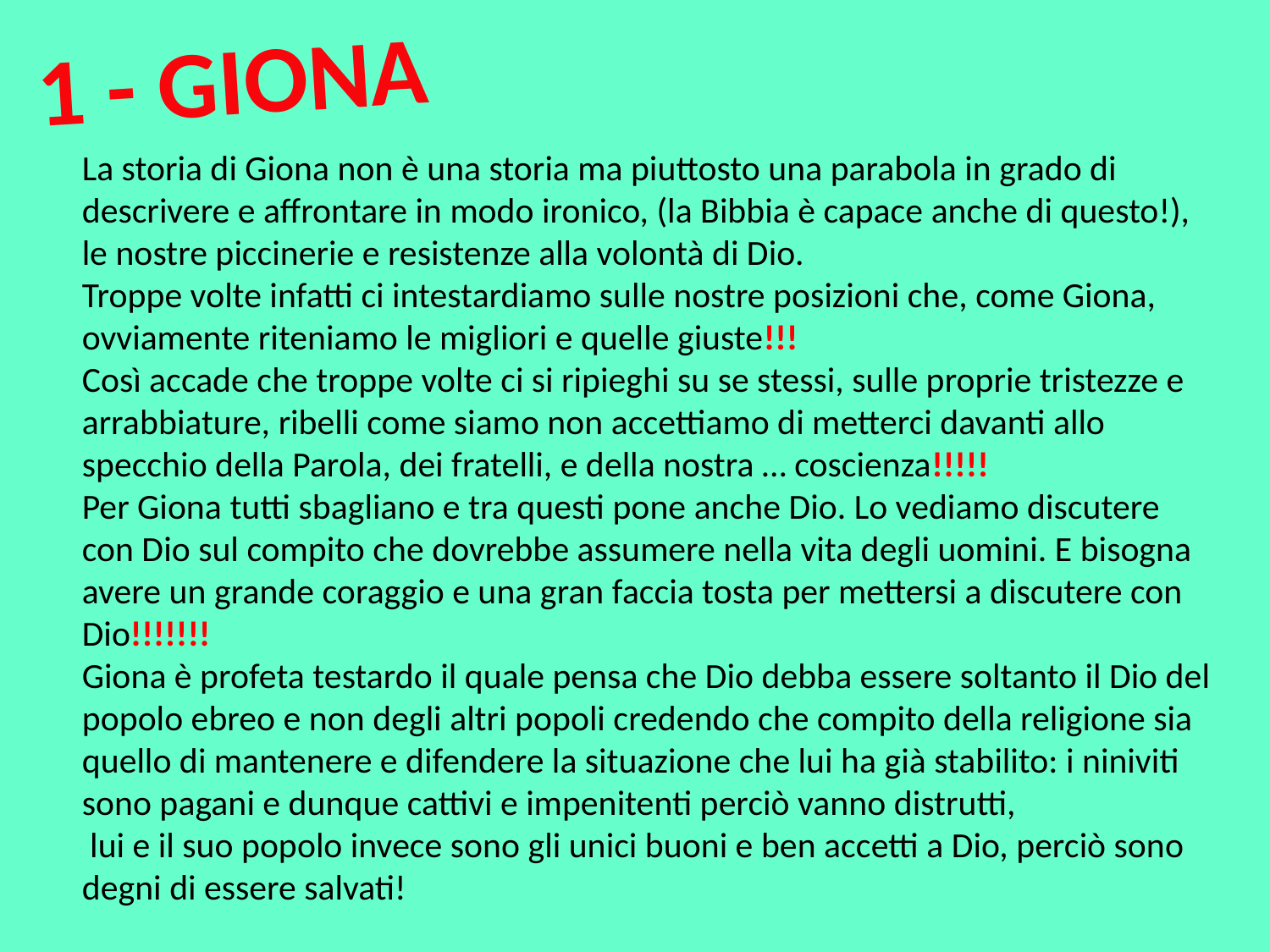

1 - GIONA
La storia di Giona non è una storia ma piuttosto una parabola in grado di descrivere e affrontare in modo ironico, (la Bibbia è capace anche di questo!), le nostre piccinerie e resistenze alla volontà di Dio.
Troppe volte infatti ci intestardiamo sulle nostre posizioni che, come Giona, ovviamente riteniamo le migliori e quelle giuste!!!
Così accade che troppe volte ci si ripieghi su se stessi, sulle proprie tristezze e arrabbiature, ribelli come siamo non accettiamo di metterci davanti allo specchio della Parola, dei fratelli, e della nostra … coscienza!!!!!
Per Giona tutti sbagliano e tra questi pone anche Dio. Lo vediamo discutere con Dio sul compito che dovrebbe assumere nella vita degli uomini. E bisogna avere un grande coraggio e una gran faccia tosta per mettersi a discutere con Dio!!!!!!!
Giona è profeta testardo il quale pensa che Dio debba essere soltanto il Dio del popolo ebreo e non degli altri popoli credendo che compito della religione sia quello di mantenere e difendere la situazione che lui ha già stabilito: i niniviti sono pagani e dunque cattivi e impenitenti perciò vanno distrutti,
 lui e il suo popolo invece sono gli unici buoni e ben accetti a Dio, perciò sono degni di essere salvati!